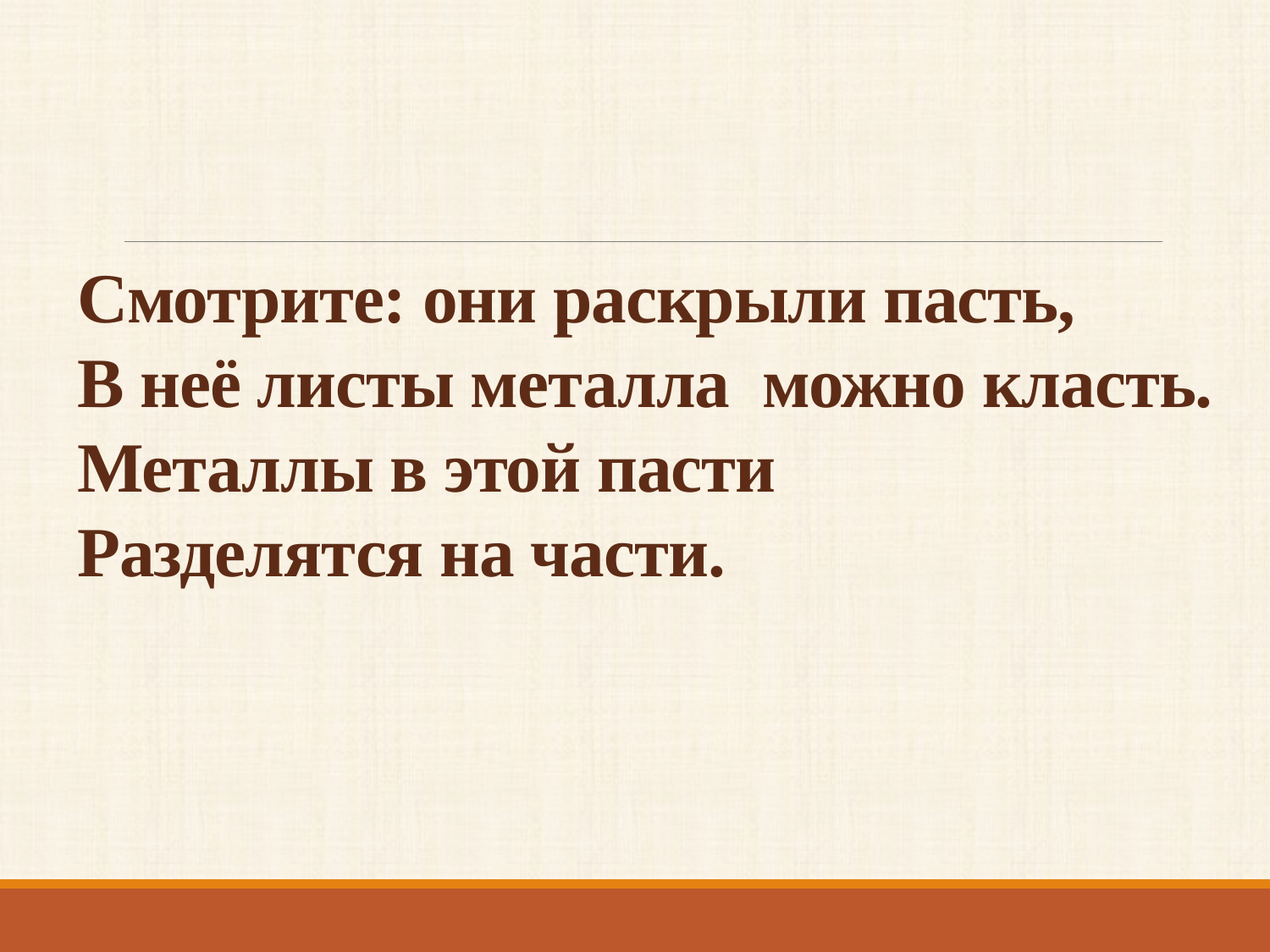

Смотрите: они раскрыли пасть,
В неё листы металла  можно класть.
Металлы в этой пасти
Разделятся на части.